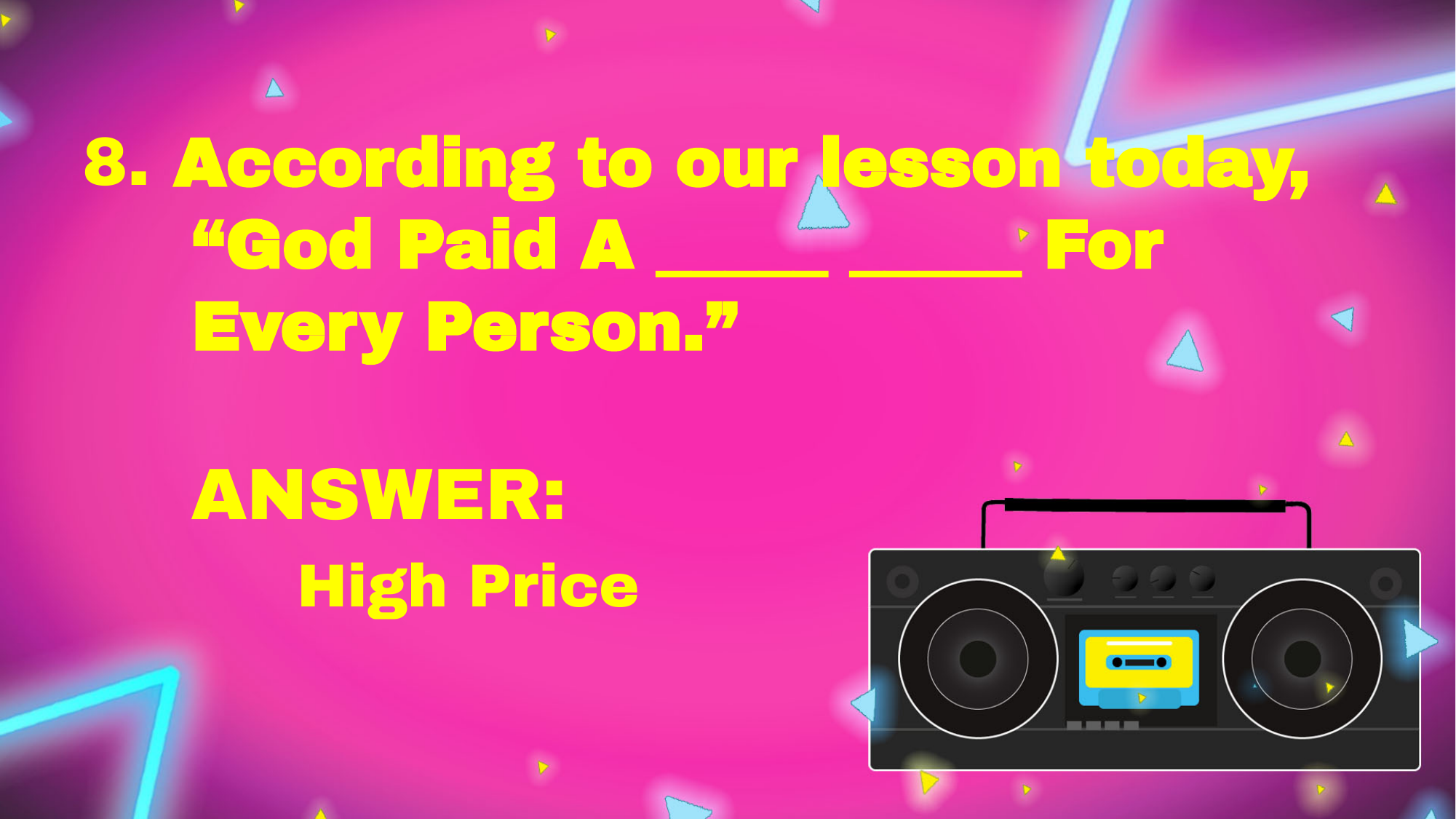

8. According to our lesson today,
	“God Paid A _____ _____ For
	Every Person.”
ANSWER:
High Price